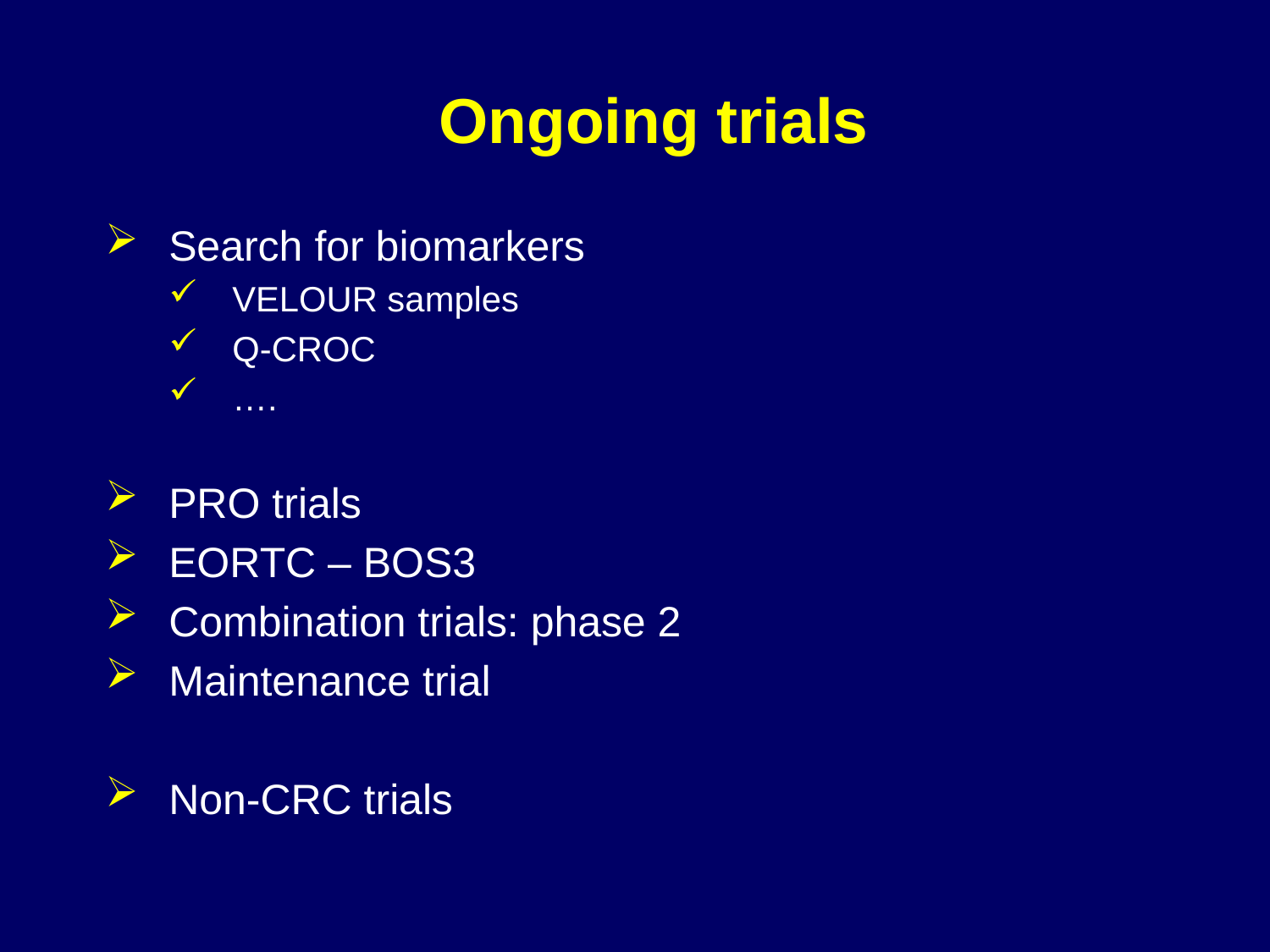

# Ongoing trials
Search for biomarkers
VELOUR samples
Q-CROC
….

PRO trials
EORTC – BOS3
Combination trials: phase 2
Maintenance trial

Non-CRC trials